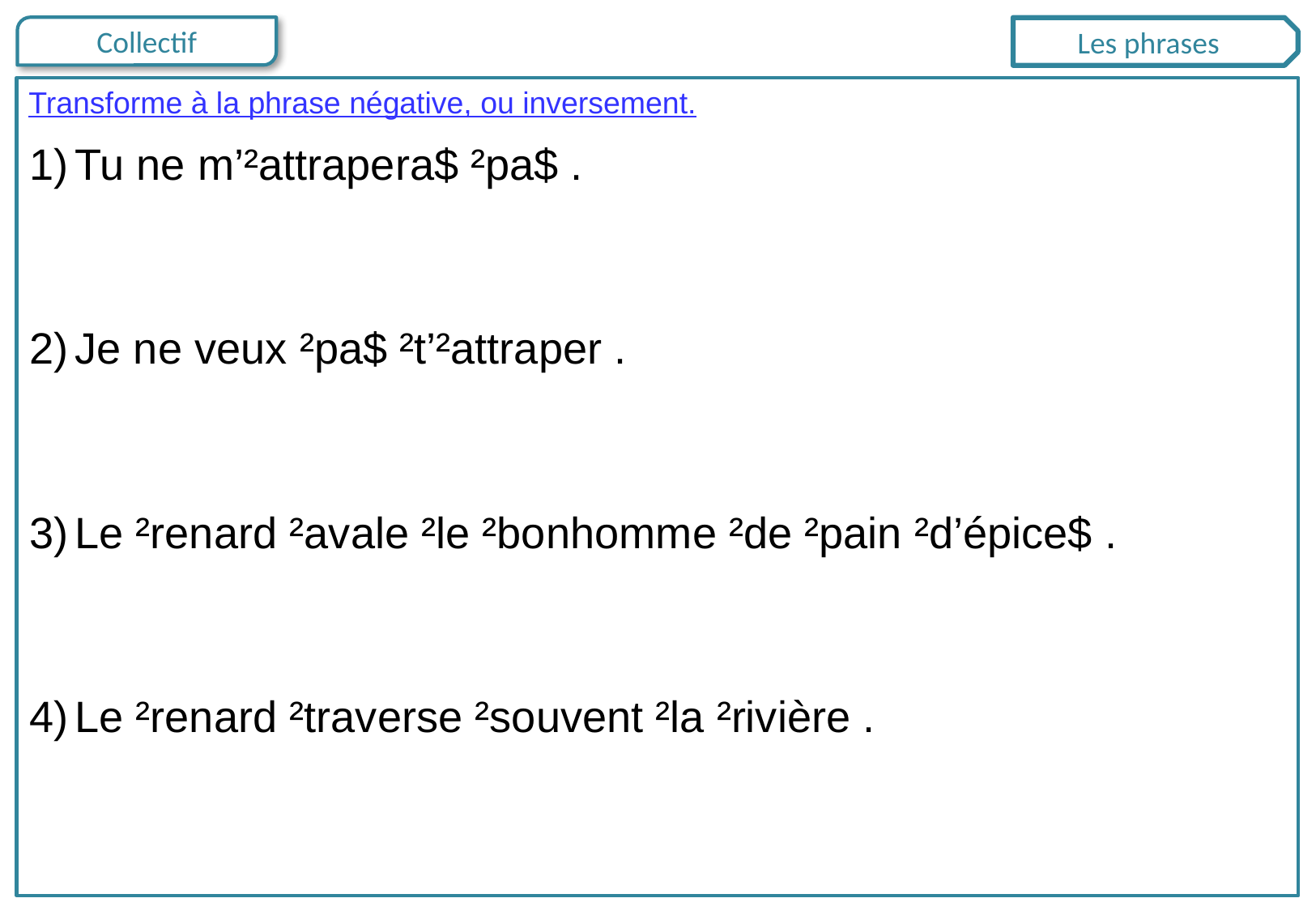

Les phrases
Transforme à la phrase négative, ou inversement.
Tu ne m’²attrapera$ ²pa$ .
Je ne veux ²pa$ ²t’²attraper .
Le ²renard ²avale ²le ²bonhomme ²de ²pain ²d’épice$ .
Le ²renard ²traverse ²souvent ²la ²rivière .